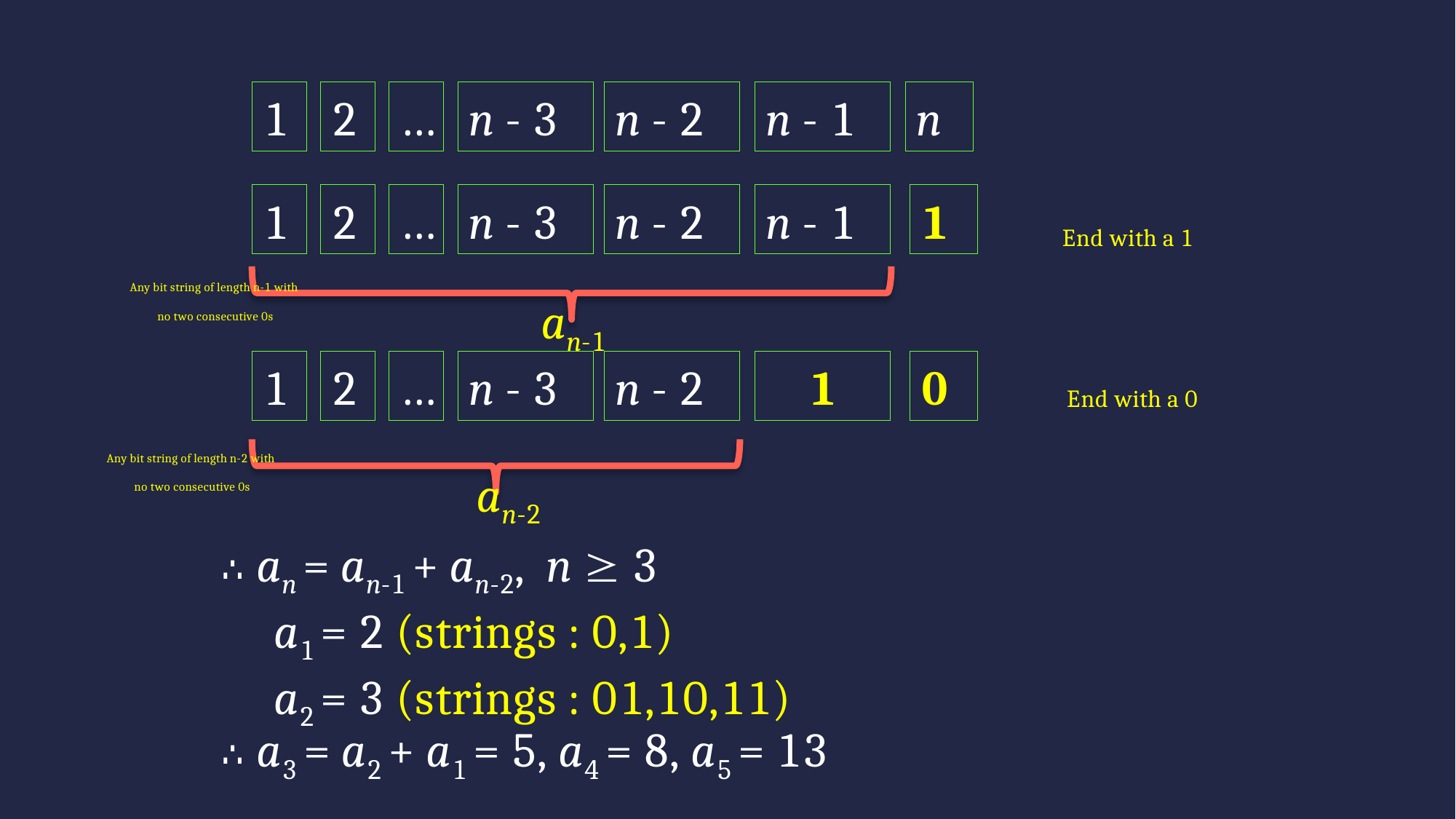

1
2
…
n - 3
n - 2
n - 1
n
1
2
…
n - 3
n - 2
n - 1
1
End with a 1
Any bit string of length n-1 with
 no two consecutive 0s

an-1
End with a 0
1
2
…
n - 3
n - 2
1
0
Any bit string of length n-2 with
 no two consecutive 0s

an-2
∴ an = an-1 + an-2,  n ≥ 3
     a1 = 2 (strings : 0,1)
     a2 = 3 (strings : 01,10,11)
∴ a3 = a2 + a1 = 5, a4 = 8, a5 = 13